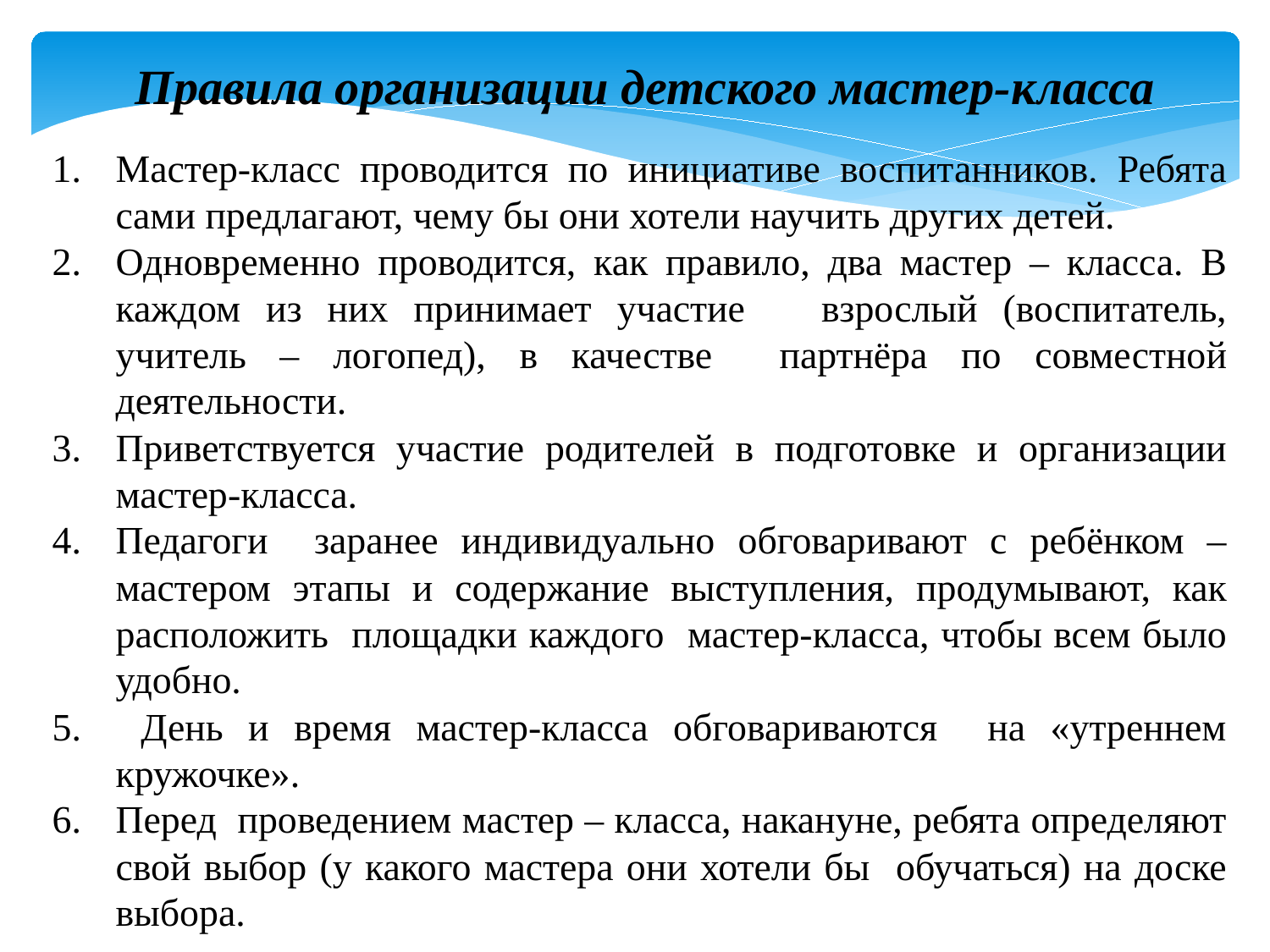

Правила организации детского мастер-класса
Мастер-класс проводится по инициативе воспитанников. Ребята сами предлагают, чему бы они хотели научить других детей.
Одновременно проводится, как правило, два мастер – класса. В каждом из них принимает участие   взрослый (воспитатель, учитель – логопед), в качестве  партнёра по совместной деятельности.
Приветствуется участие родителей в подготовке и организации мастер-класса.
Педагоги  заранее индивидуально обговаривают с ребёнком – мастером этапы и содержание выступления, продумывают, как расположить  площадки каждого  мастер-класса, чтобы всем было удобно.
 День и время мастер-класса обговариваются  на «утреннем кружочке».
Перед  проведением мастер – класса, накануне, ребята определяют свой выбор (у какого мастера они хотели бы  обучаться) на доске выбора.